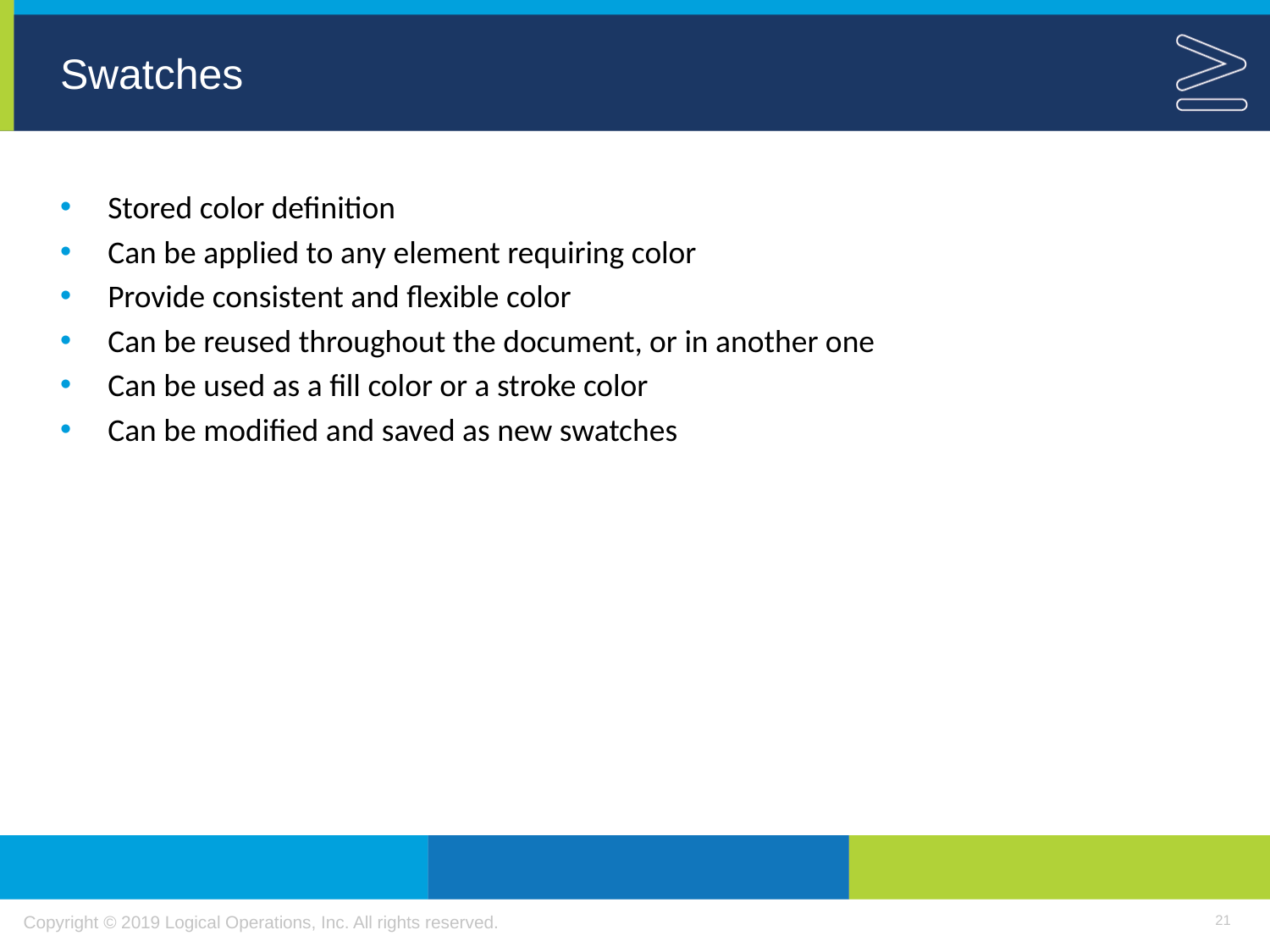

# Swatches
Stored color definition
Can be applied to any element requiring color
Provide consistent and flexible color
Can be reused throughout the document, or in another one
Can be used as a fill color or a stroke color
Can be modified and saved as new swatches
21